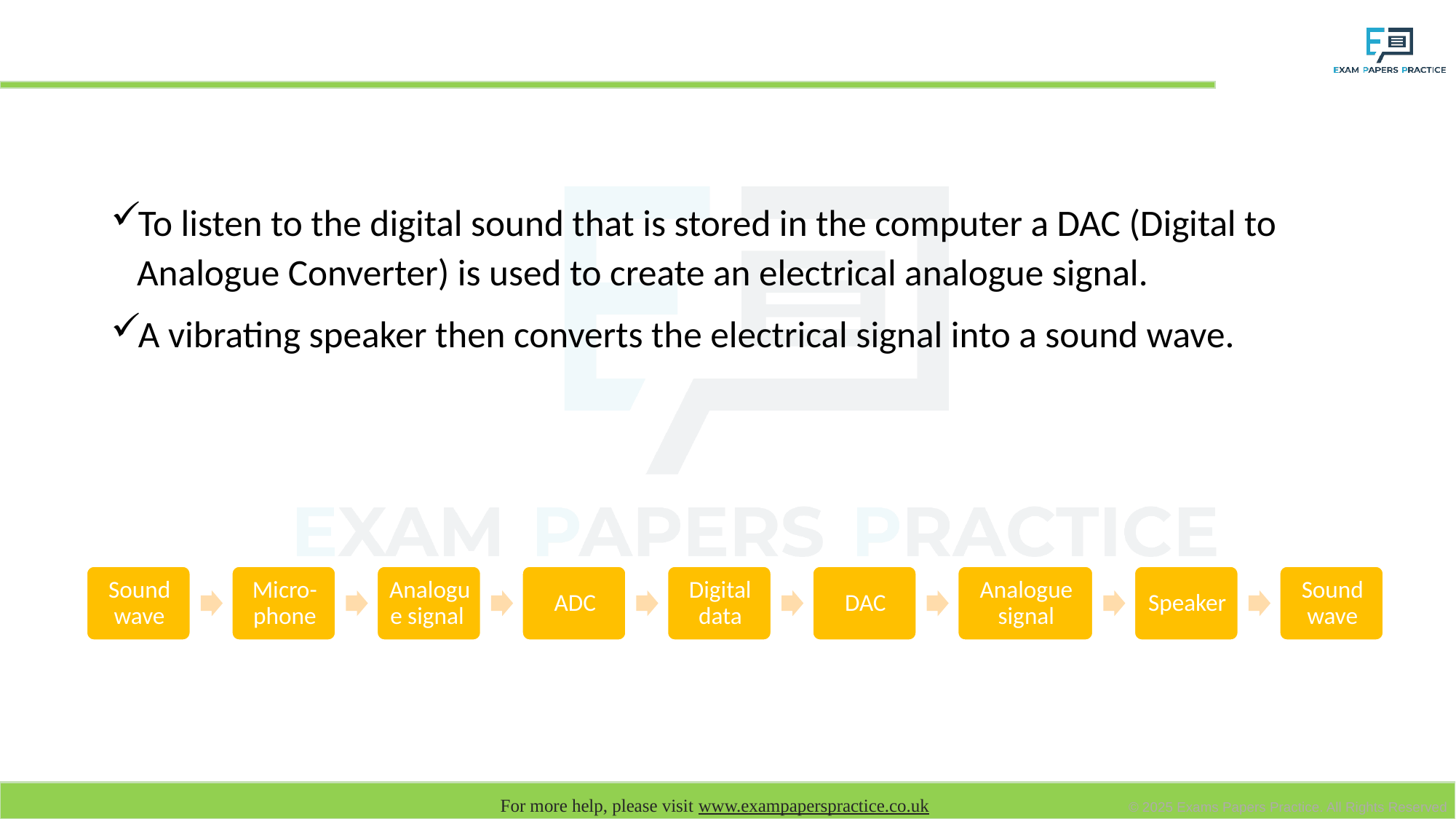

# Digital to Analogue
To listen to the digital sound that is stored in the computer a DAC (Digital to Analogue Converter) is used to create an electrical analogue signal.
A vibrating speaker then converts the electrical signal into a sound wave.
Sound wave

Micro-phone

Analogue signal

ADC

Digital data

DAC

Analogue signal

Speaker

Sound wave